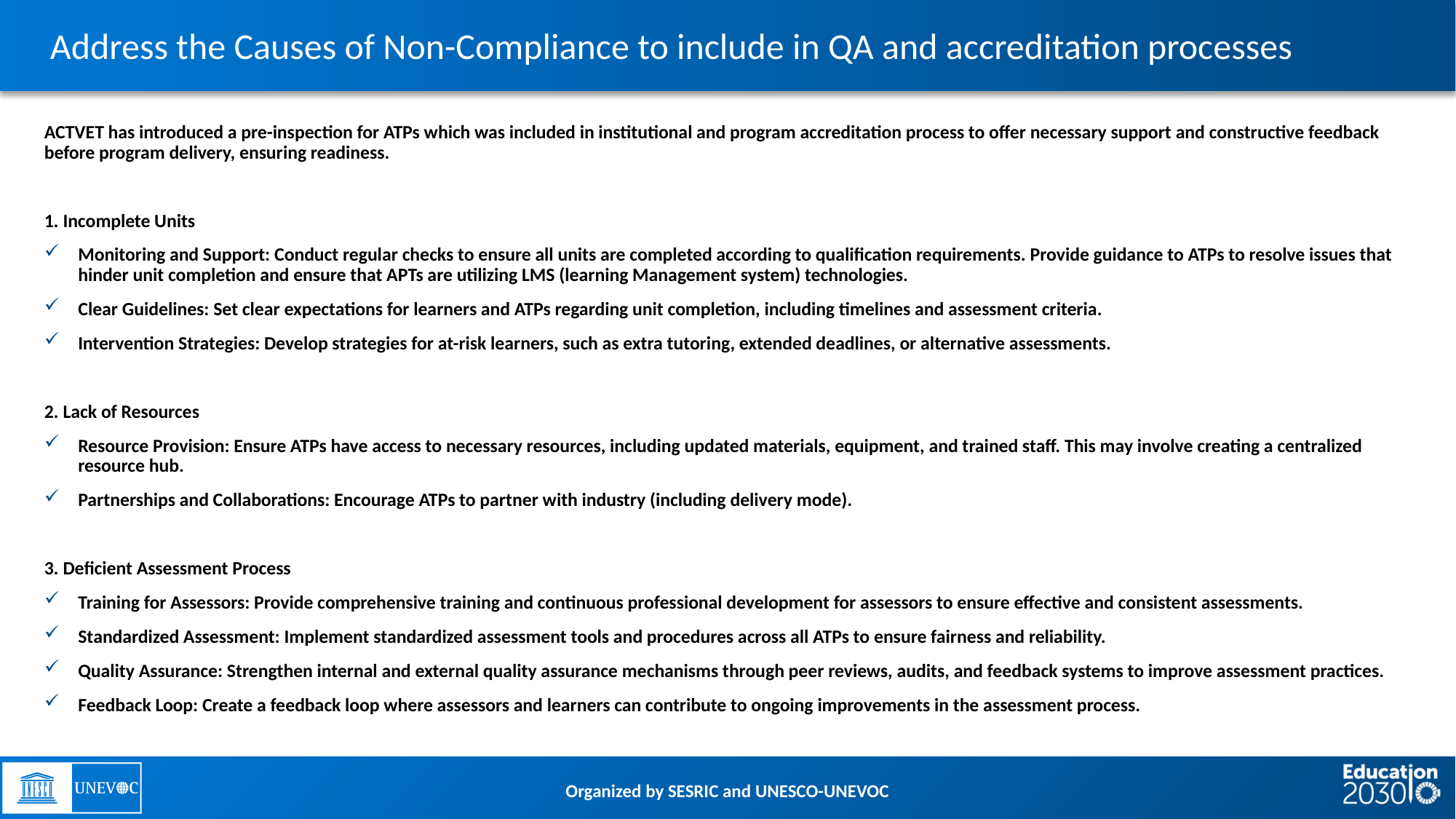

# Address the Causes of Non-Compliance to include in QA and accreditation processes
ACTVET has introduced a pre-inspection for ATPs which was included in institutional and program accreditation process to offer necessary support and constructive feedback before program delivery, ensuring readiness.

1. Incomplete Units
Monitoring and Support: Conduct regular checks to ensure all units are completed according to qualification requirements. Provide guidance to ATPs to resolve issues that hinder unit completion and ensure that APTs are utilizing LMS (learning Management system) technologies.
Clear Guidelines: Set clear expectations for learners and ATPs regarding unit completion, including timelines and assessment criteria.
Intervention Strategies: Develop strategies for at-risk learners, such as extra tutoring, extended deadlines, or alternative assessments.

2. Lack of Resources
Resource Provision: Ensure ATPs have access to necessary resources, including updated materials, equipment, and trained staff. This may involve creating a centralized resource hub.
Partnerships and Collaborations: Encourage ATPs to partner with industry (including delivery mode).

3. Deficient Assessment Process
Training for Assessors: Provide comprehensive training and continuous professional development for assessors to ensure effective and consistent assessments.
Standardized Assessment: Implement standardized assessment tools and procedures across all ATPs to ensure fairness and reliability.
Quality Assurance: Strengthen internal and external quality assurance mechanisms through peer reviews, audits, and feedback systems to improve assessment practices.
Feedback Loop: Create a feedback loop where assessors and learners can contribute to ongoing improvements in the assessment process.